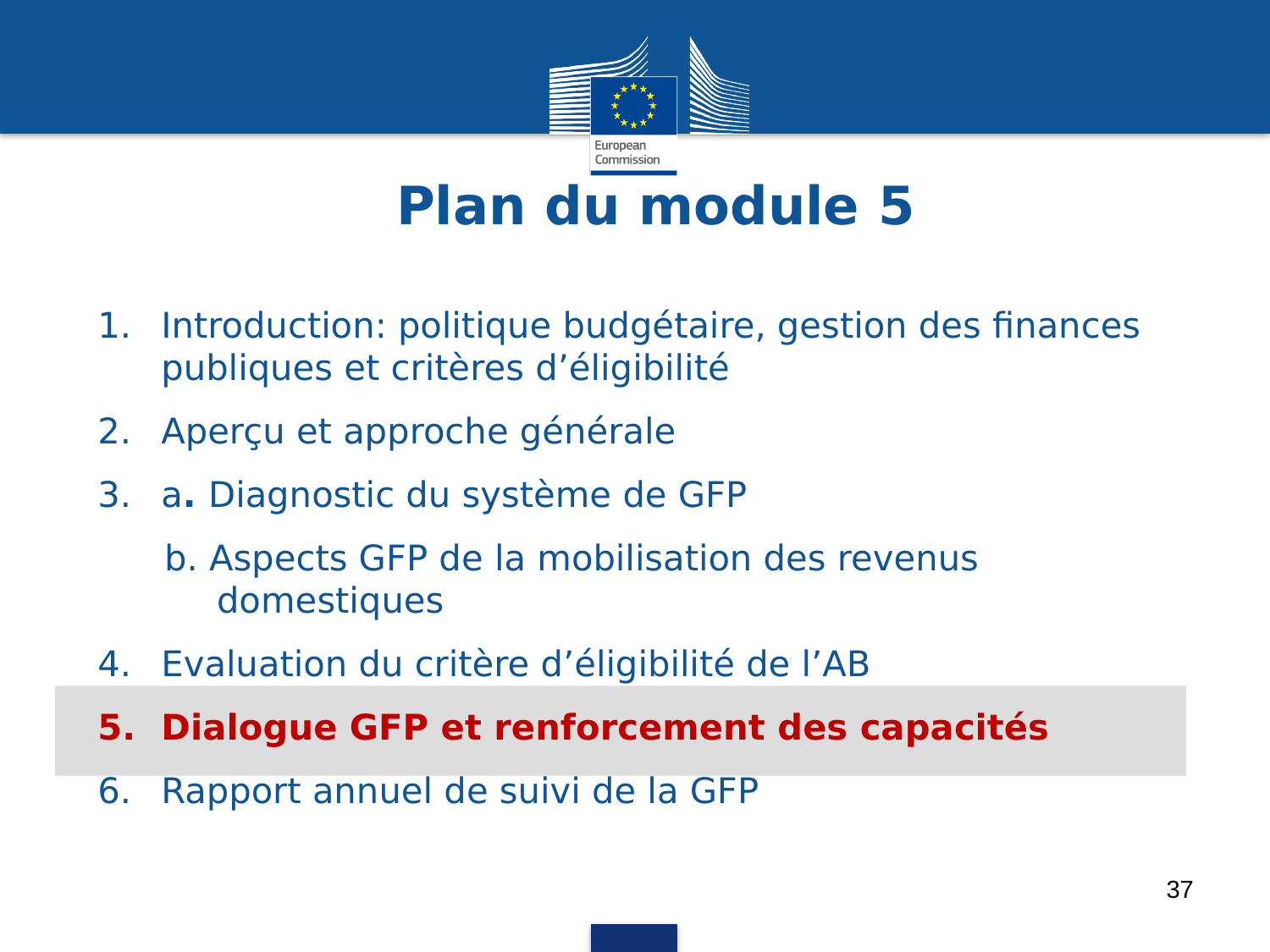

# Plan du module 5
Introduction: politique budgétaire, gestion des finances publiques et critères d’éligibilité
Aperçu et approche générale
a. Diagnostic du système de GFP
 b. Aspects GFP de la mobilisation des revenus domestiques
Evaluation du critère d’éligibilité de l’AB
Dialogue GFP et renforcement des capacités
Rapport annuel de suivi de la GFP

37